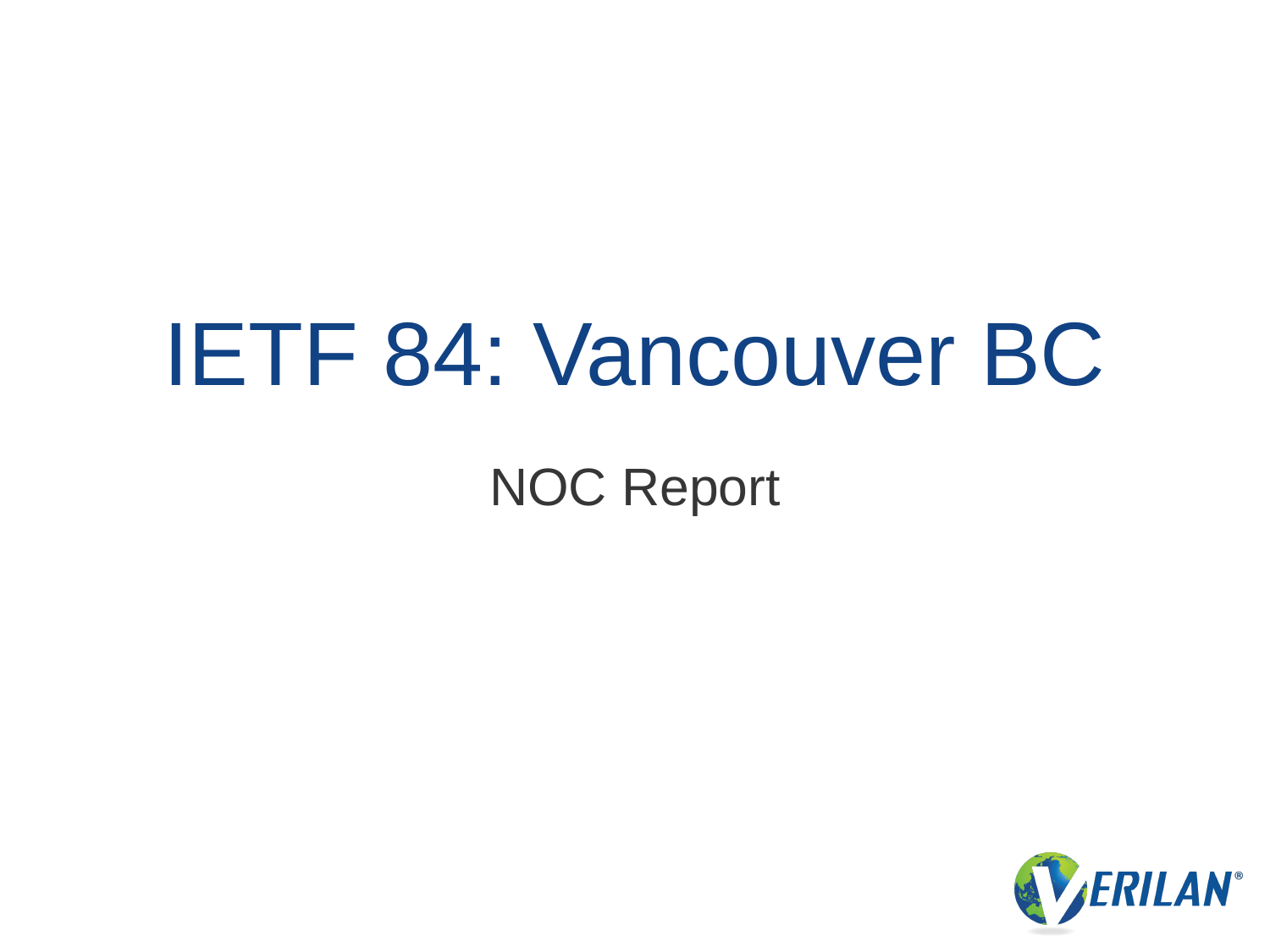

# IETF 84: Vancouver BC
NOC Report